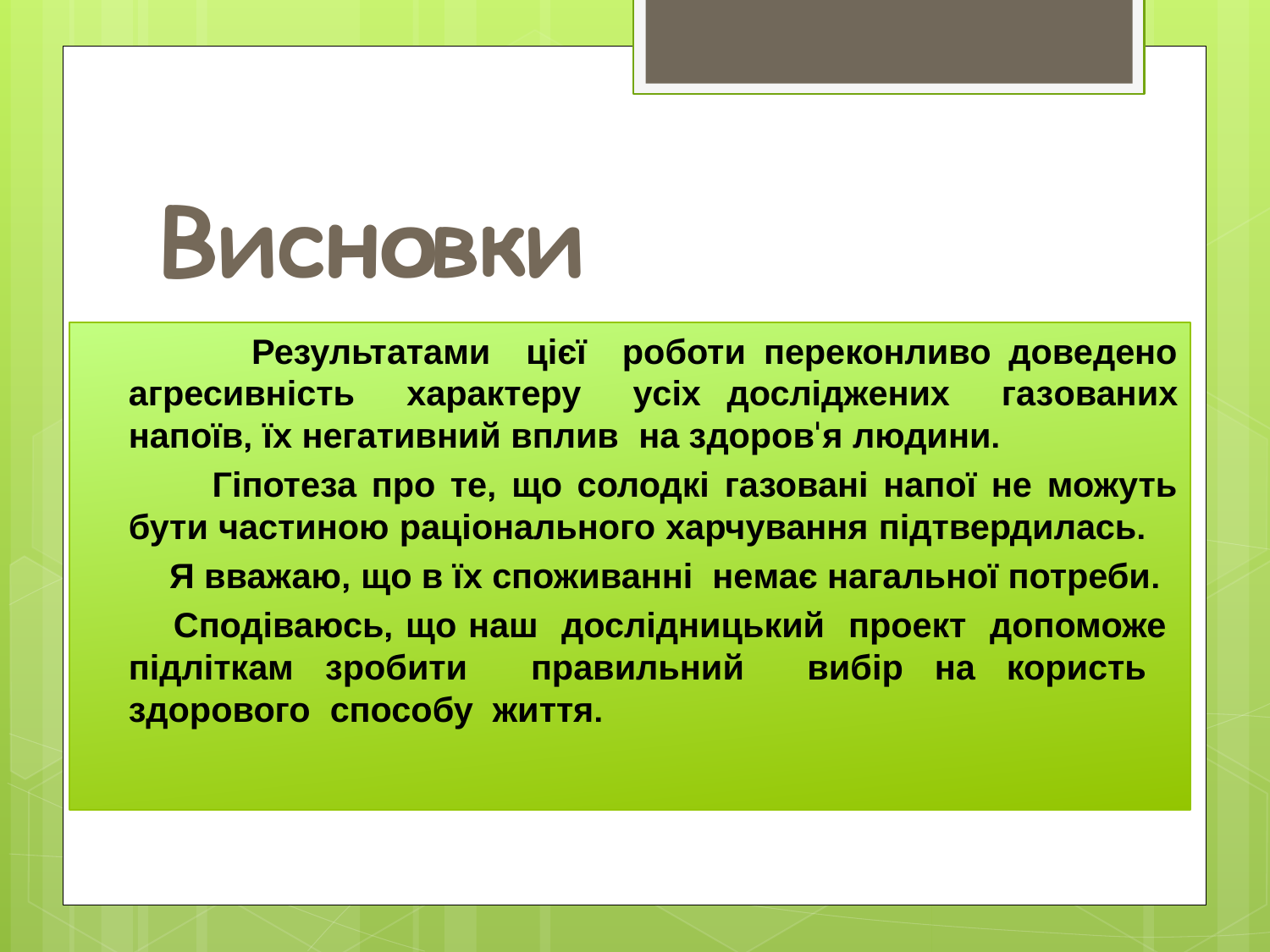

# Висновки
         Результатами  цієї  роботи переконливо доведено агресивність  характеру  усіх досліджених  газованих напоїв, їх негативний вплив  на здоров'я людини.
        Гіпотеза про те, що солодкі газовані напої не можуть бути частиною раціонального харчування підтвердилась.
        Я вважаю, що в їх споживанні  немає нагальної потреби.
       Сподіваюсь, що наш  дослідницький  проект  допоможе  підліткам зробити  правильний  вибір на користь  здорового  способу  життя.